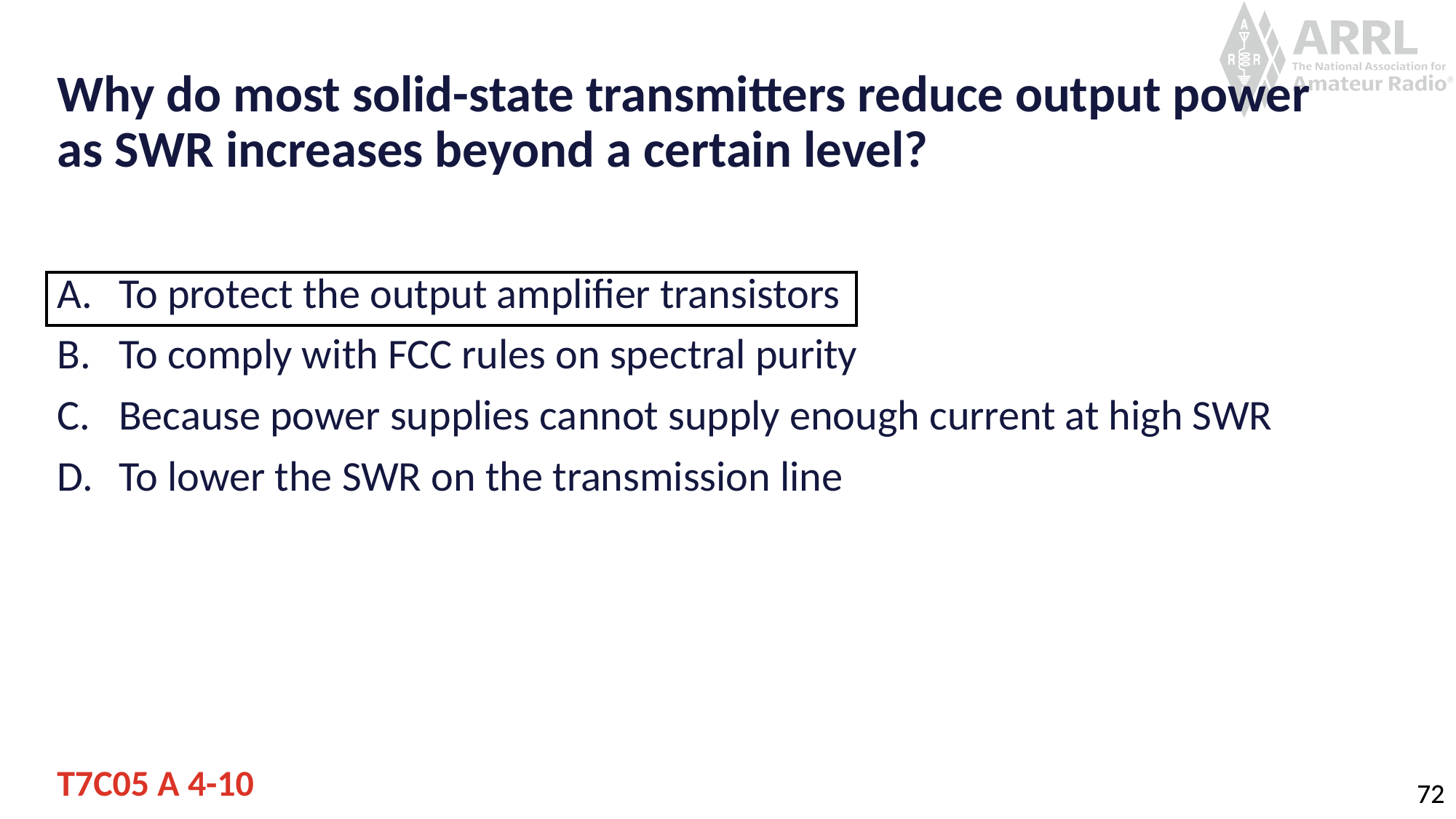

# Why do most solid-state transmitters reduce output power as SWR increases beyond a certain level?
To protect the output amplifier transistors
To comply with FCC rules on spectral purity
Because power supplies cannot supply enough current at high SWR
To lower the SWR on the transmission line

T7C05 A 4-10